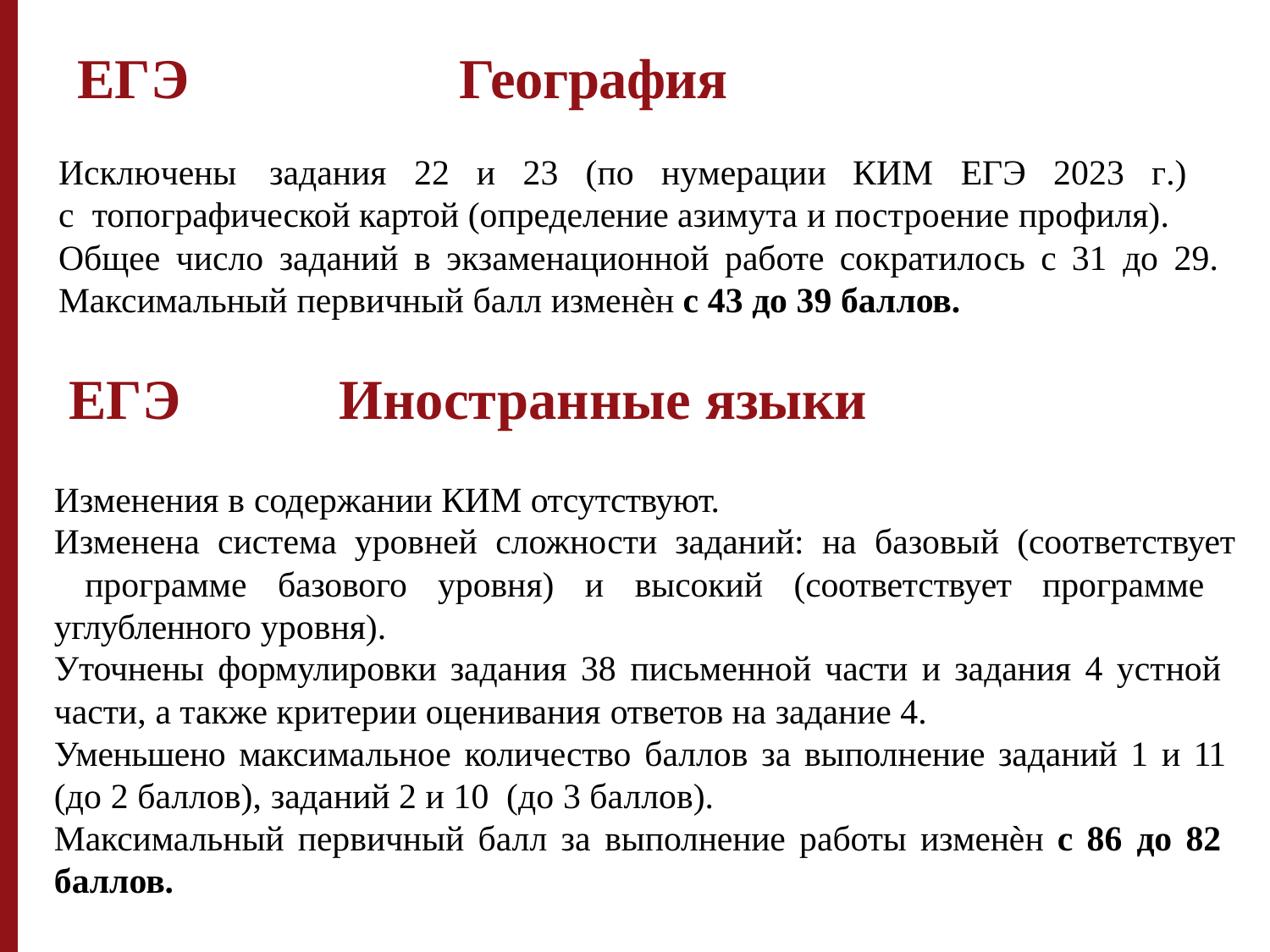

# ЕГЭ	География
Исключены	задания	22	и	23	(по	нумерации	КИМ	ЕГЭ	2023	г.)	с  топографической картой (определение азимута и построение профиля).
Общее число заданий в экзаменационной работе сократилось с 31 до 29.
Максимальный первичный балл изменѐн с 43 до 39 баллов.

ЕГЭ	Иностранные языки
Изменения в содержании КИМ отсутствуют.
Изменена система уровней сложности заданий: на базовый (соответствует  программе базового уровня) и высокий (соответствует программе  углубленного уровня).
Уточнены формулировки задания 38 письменной части и задания 4 устной  части, а также критерии оценивания ответов на задание 4.
Уменьшено максимальное количество баллов за выполнение заданий 1 и 11
(до 2 баллов), заданий 2 и 10 (до 3 баллов).
Максимальный первичный балл за выполнение работы изменѐн с 86 до 82  баллов.